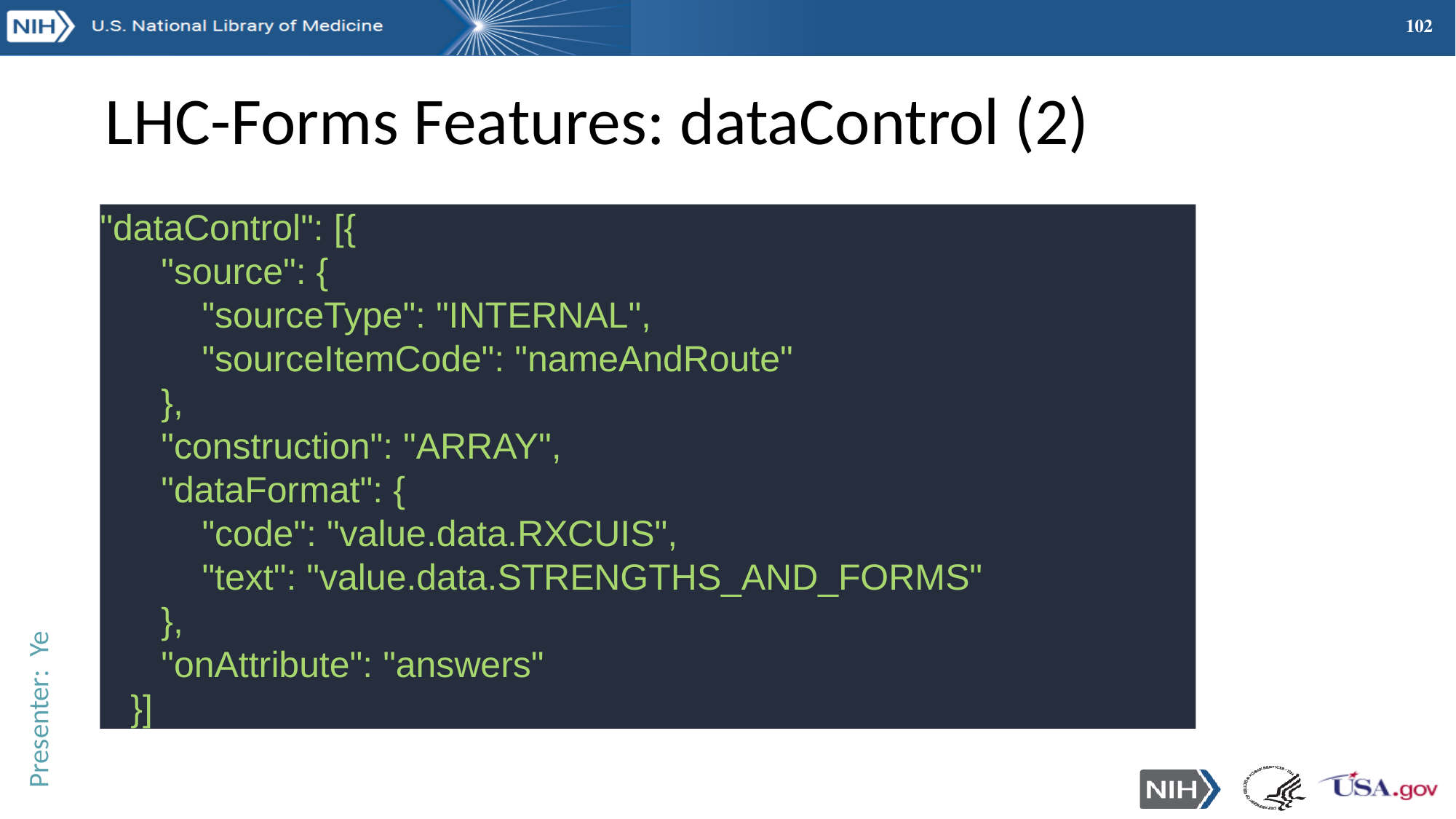

# LHC-Forms Features: dataControl (2)
"dataControl": [{
      "source": {
          "sourceType": "INTERNAL",
          "sourceItemCode": "nameAndRoute"
      },
      "construction": "ARRAY",
      "dataFormat": {
          "code": "value.data.RXCUIS",
          "text": "value.data.STRENGTHS_AND_FORMS"
      },
      "onAttribute": "answers"
   }]
Presenter:  Ye